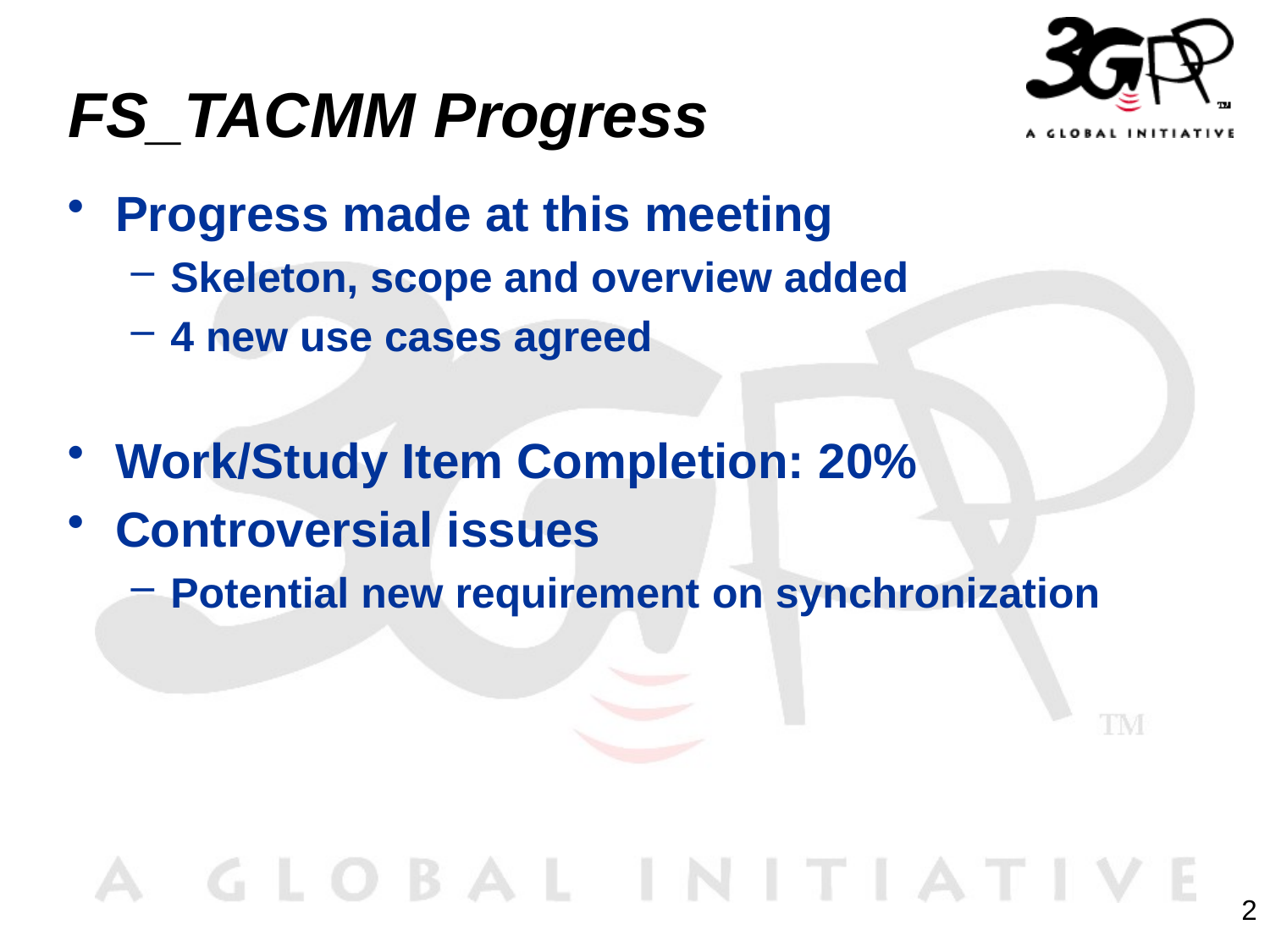

# FS_TACMM Progress
Progress made at this meeting
Skeleton, scope and overview added
4 new use cases agreed

Work/Study Item Completion: 20%
Controversial issues
Potential new requirement on synchronization
2